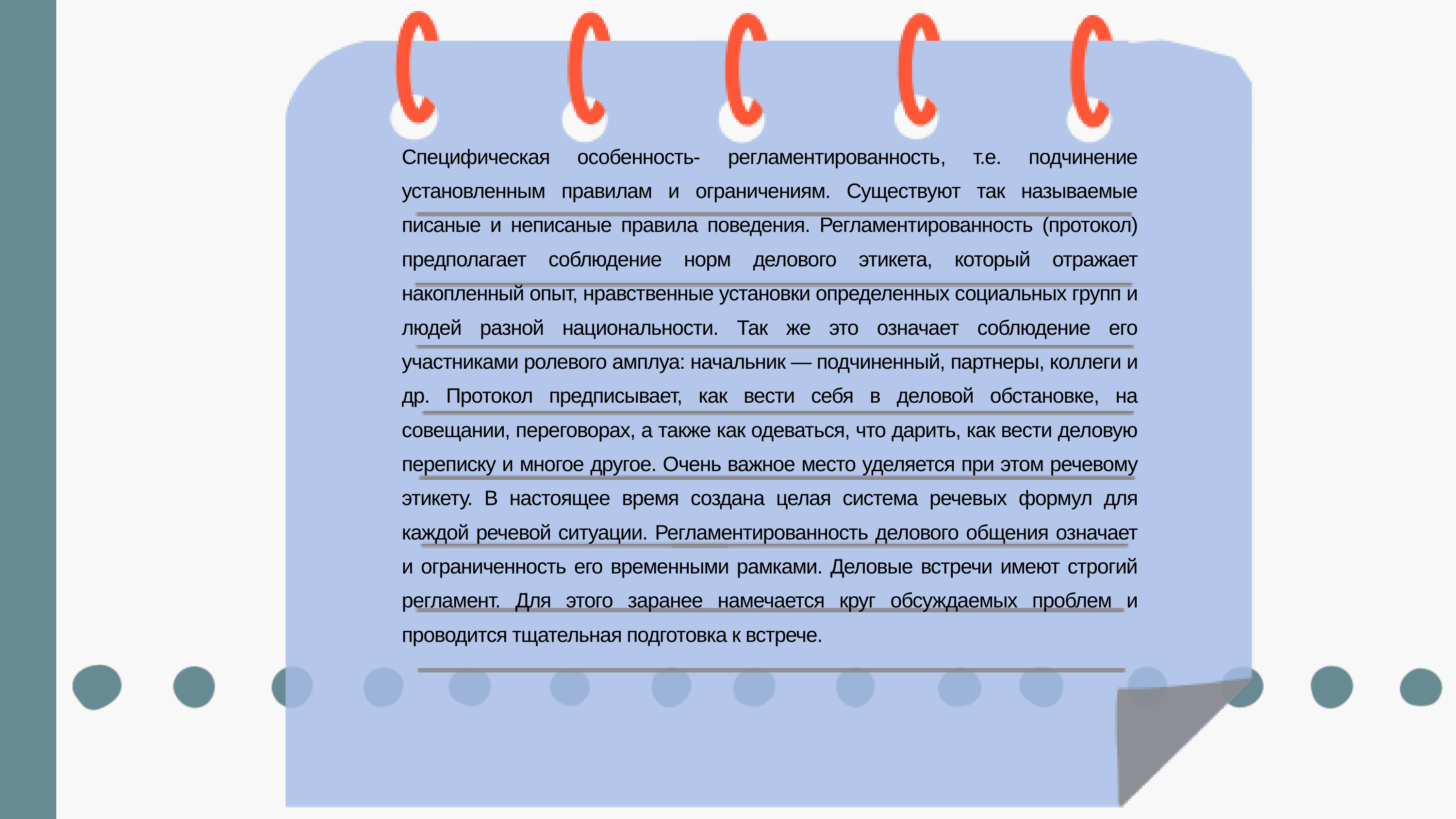

Специфическая особенность- регламентированность, т.е. подчинение установленным правилам и ограничениям. Существуют так называемые писаные и неписаные правила поведения. Регламентированность (протокол) предполагает соблюдение норм делового этикета, который отражает накопленный опыт, нравственные установки определенных социальных групп и людей разной национальности. Так же это означает соблюдение его участниками ролевого амплуа: начальник — подчиненный, партнеры, коллеги и др. Протокол предписывает, как вести себя в деловой обстановке, на совещании, переговорах, а также как одеваться, что дарить, как вести деловую переписку и многое другое. Очень важное место уделяется при этом речевому этикету. В настоящее время создана целая система речевых формул для каждой речевой ситуации. Регламентированность делового общения означает и ограниченность его временными рамками. Деловые встречи имеют строгий регламент. Для этого заранее намечается круг обсуждаемых проблем и проводится тщательная подготовка к встрече.